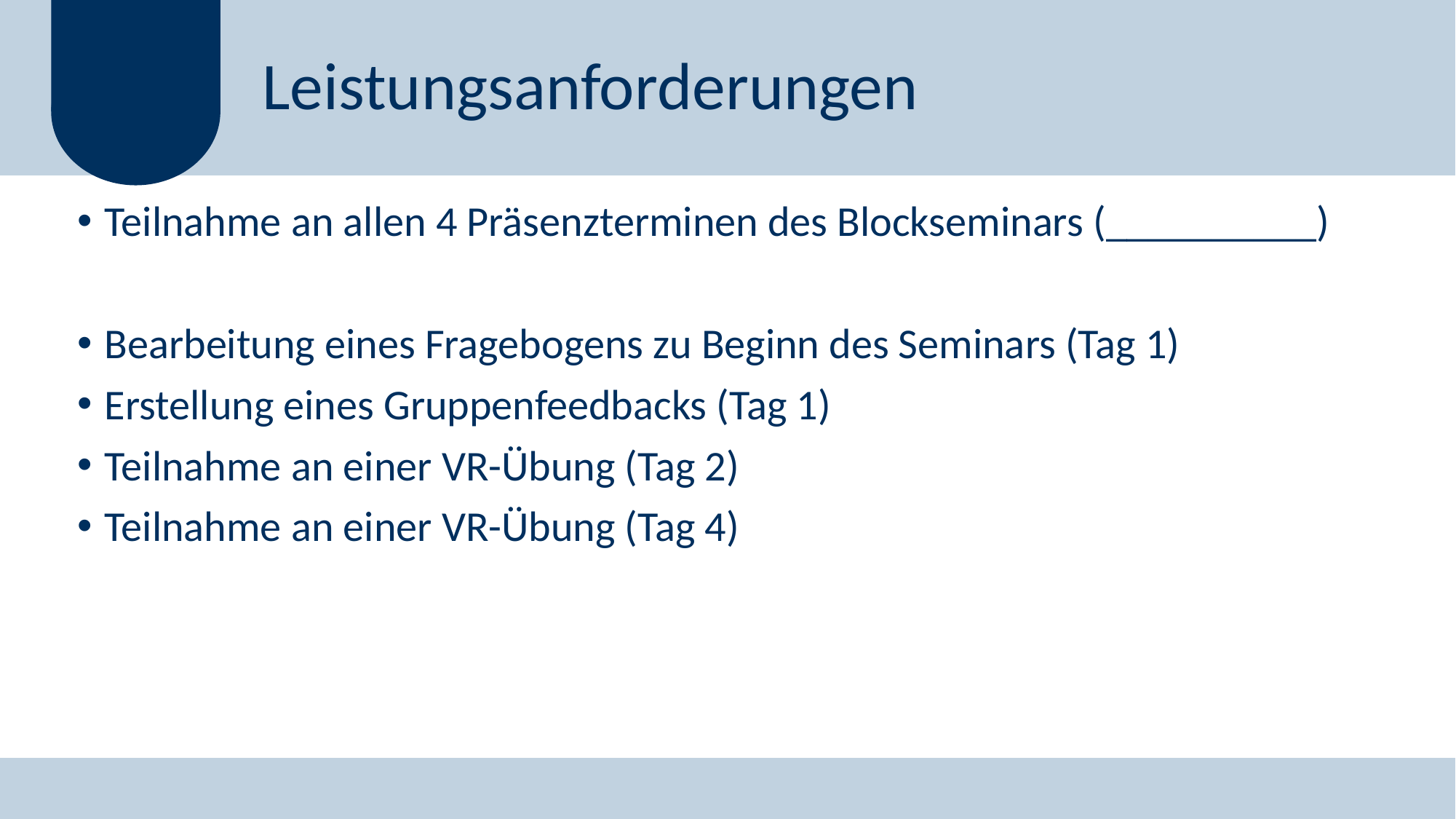

# Leistungsanforderungen
Teilnahme an allen 4 Präsenzterminen des Blockseminars (__________)

Bearbeitung eines Fragebogens zu Beginn des Seminars (Tag 1)
Erstellung eines Gruppenfeedbacks (Tag 1)
Teilnahme an einer VR-Übung (Tag 2)
Teilnahme an einer VR-Übung (Tag 4)